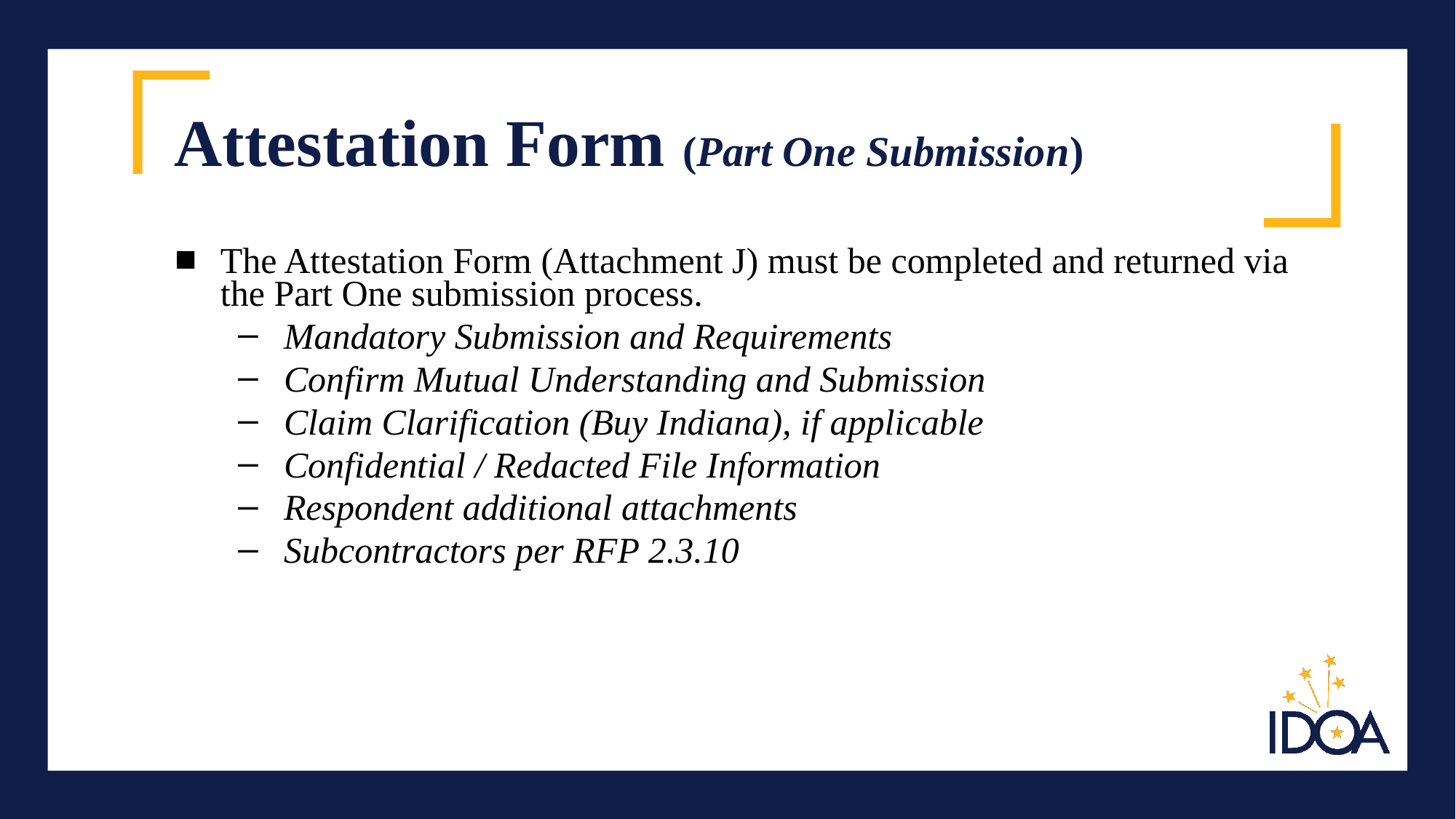

# Attestation Form (Part One Submission)
The Attestation Form (Attachment J) must be completed and returned via the Part One submission process.
Mandatory Submission and Requirements
Confirm Mutual Understanding and Submission
Claim Clarification (Buy Indiana), if applicable
Confidential / Redacted File Information
Respondent additional attachments
Subcontractors per RFP 2.3.10